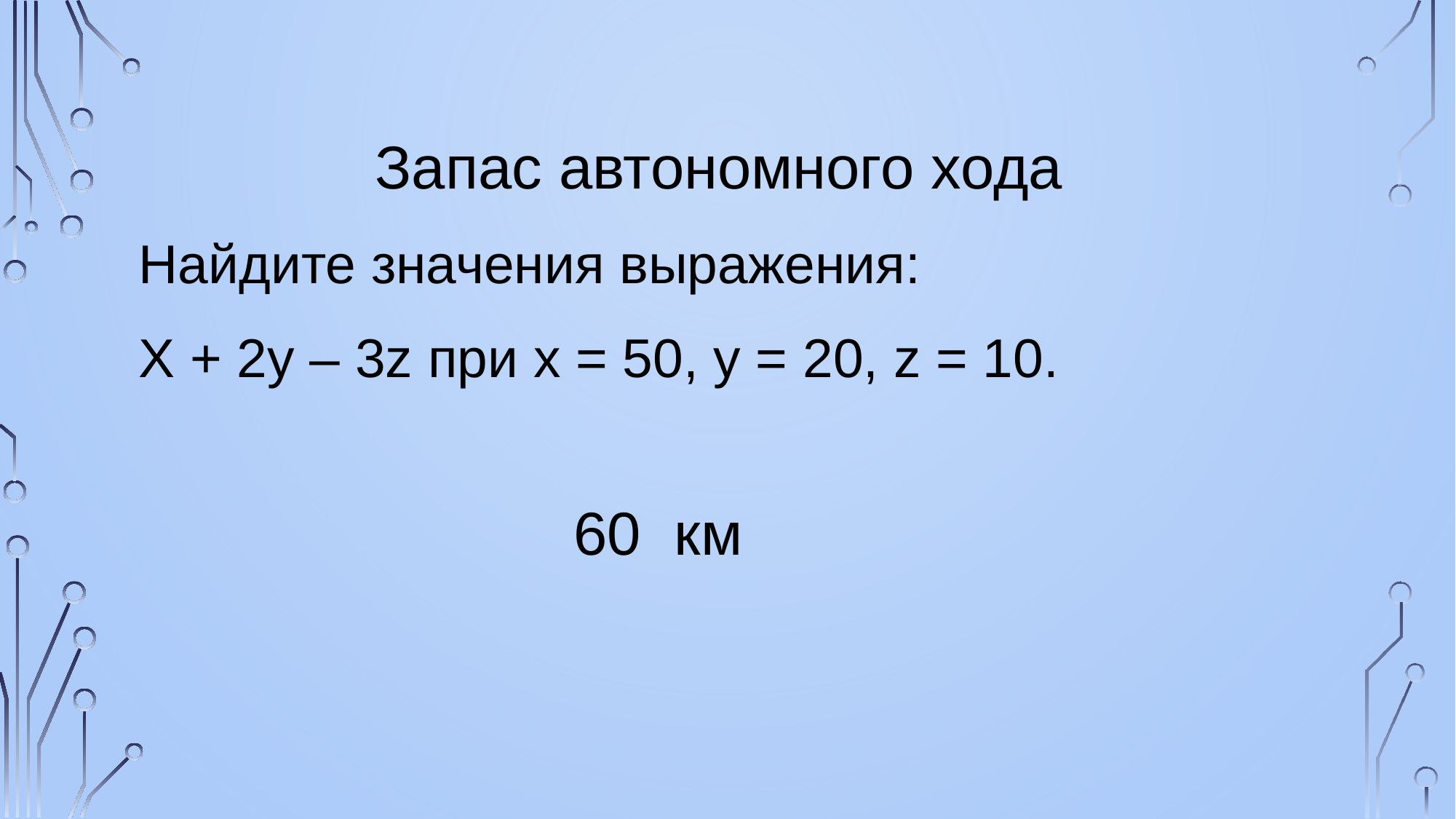

Запас автономного хода
Найдите значения выражения:
X + 2y – 3z при x = 50, y = 20, z = 10.
60  км